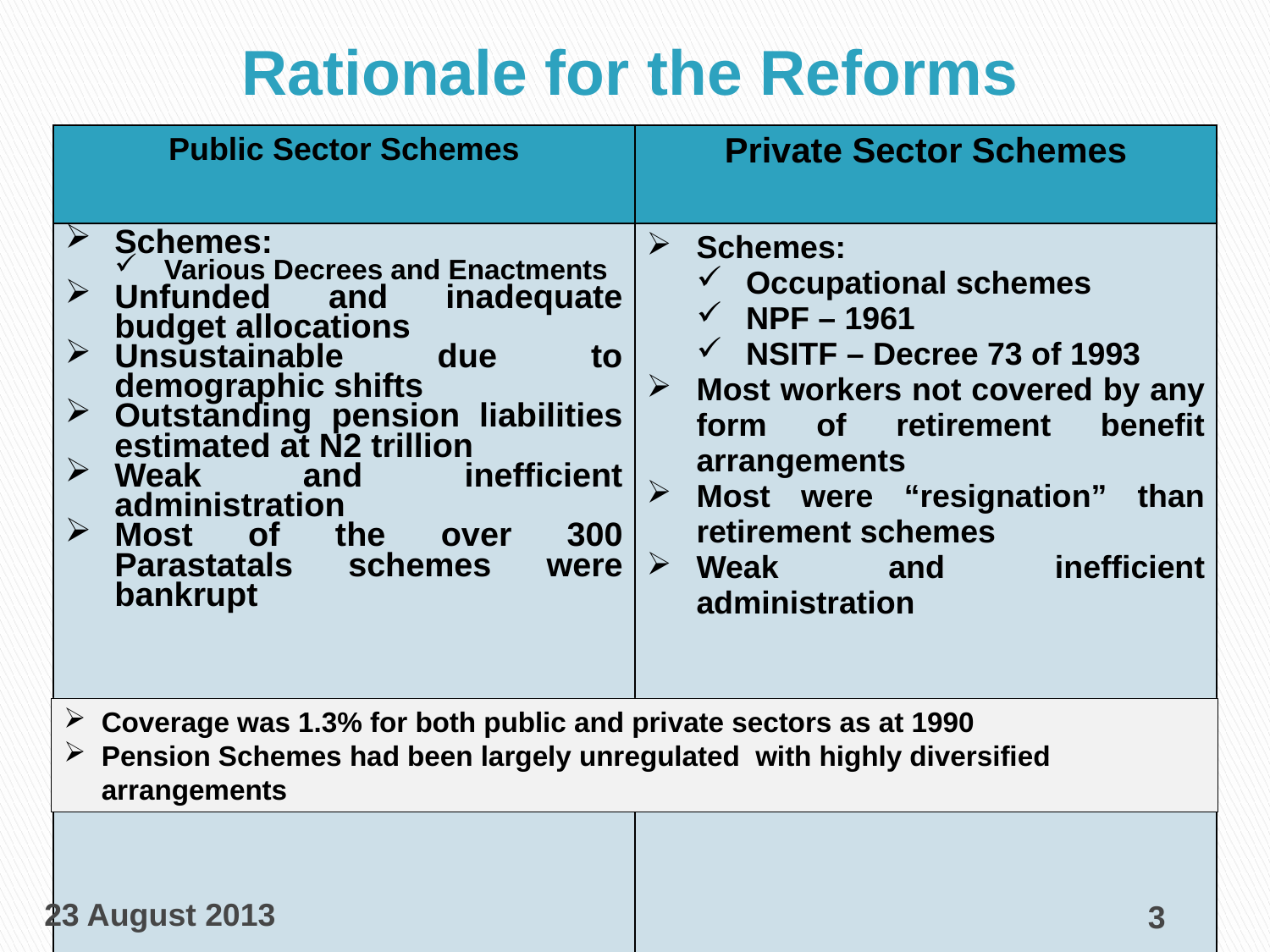

# Rationale for the Reforms
| Public Sector Schemes | Private Sector Schemes |
| --- | --- |
| Schemes: Various Decrees and Enactments Unfunded and inadequate budget allocations Unsustainable due to demographic shifts Outstanding pension liabilities estimated at N2 trillion Weak and inefficient administration Most of the over 300 Parastatals schemes were bankrupt | Schemes: Occupational schemes NPF – 1961 NSITF – Decree 73 of 1993 Most workers not covered by any form of retirement benefit arrangements Most were “resignation” than retirement schemes Weak and inefficient administration |
Coverage was 1.3% for both public and private sectors as at 1990
Pension Schemes had been largely unregulated  with highly diversified arrangements
23 August 2013
3